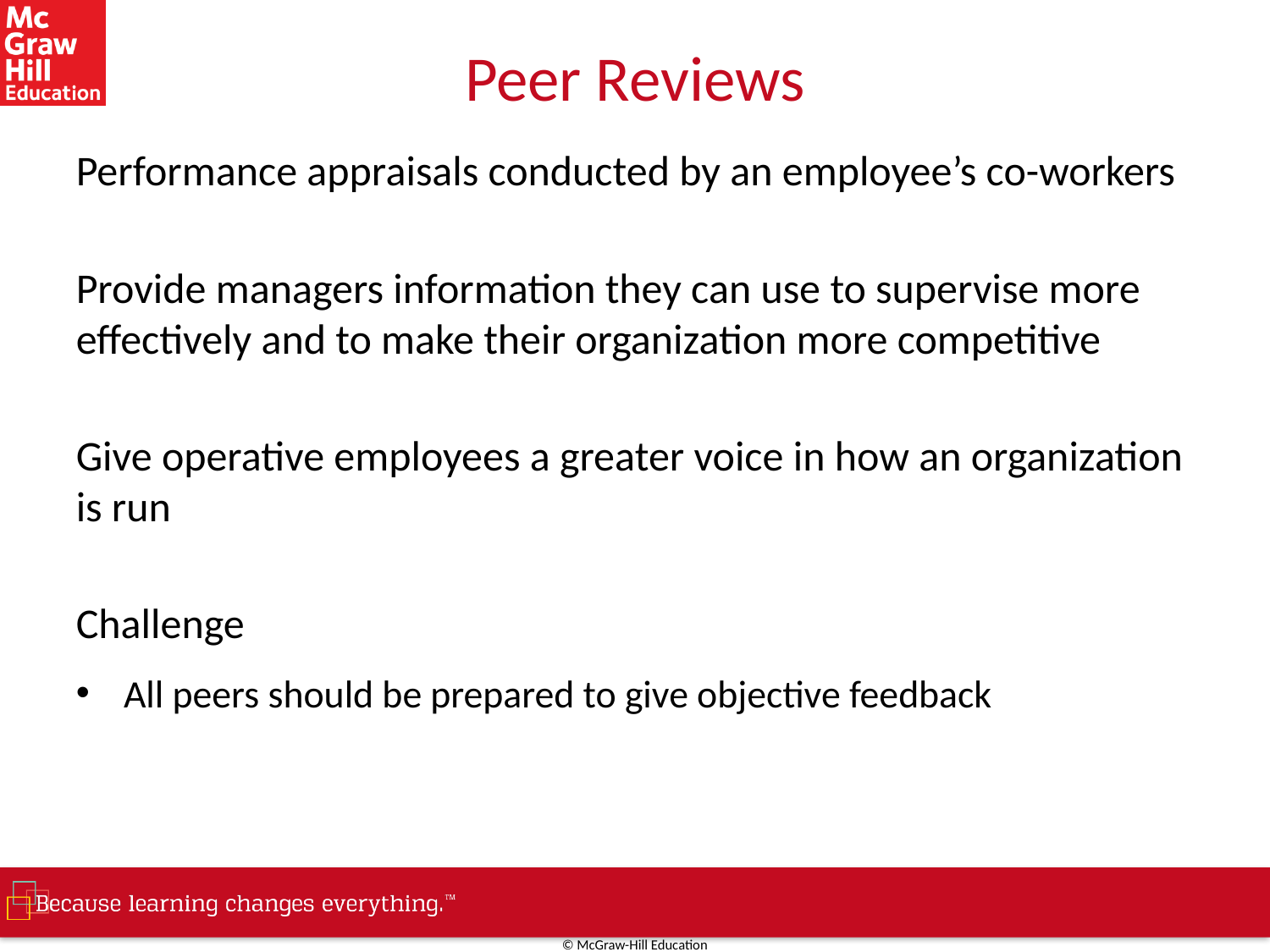

# Peer Reviews
Performance appraisals conducted by an employee’s co-workers

Provide managers information they can use to supervise more effectively and to make their organization more competitive

Give operative employees a greater voice in how an organization is run

Challenge
All peers should be prepared to give objective feedback